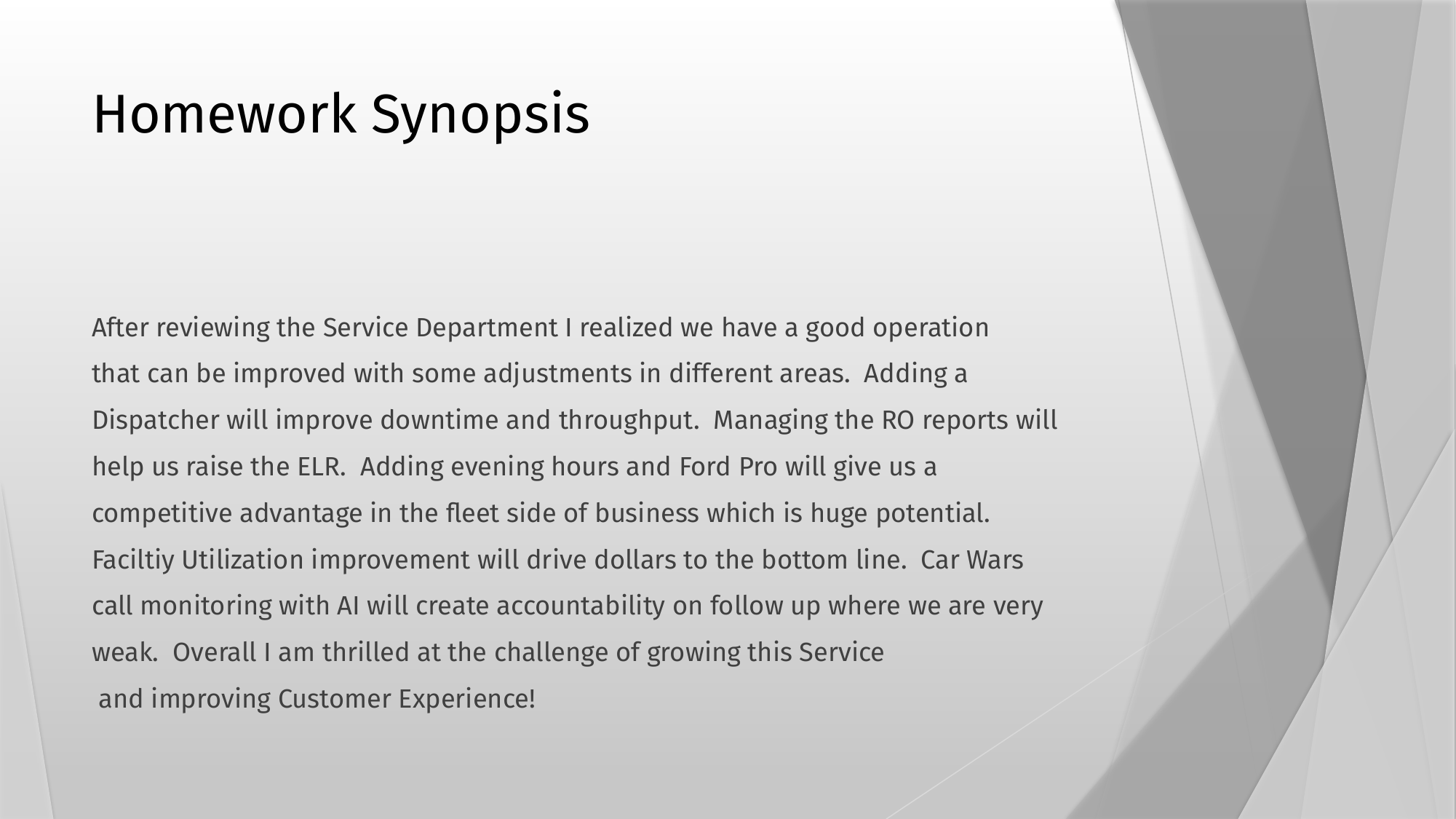

# Homework Synopsis

After reviewing the Service Department I realized we have a good operation
that can be improved with some adjustments in different areas.  Adding a
Dispatcher will improve downtime and throughput.  Managing the RO reports will
help us raise the ELR.  Adding evening hours and Ford Pro will give us a
competitive advantage in the fleet side of business which is huge potential.
Faciltiy Utilization improvement will drive dollars to the bottom line.  Car Wars
call monitoring with AI will create accountability on follow up where we are very
weak.  Overall I am thrilled at the challenge of growing this Service
 and improving Customer Experience!